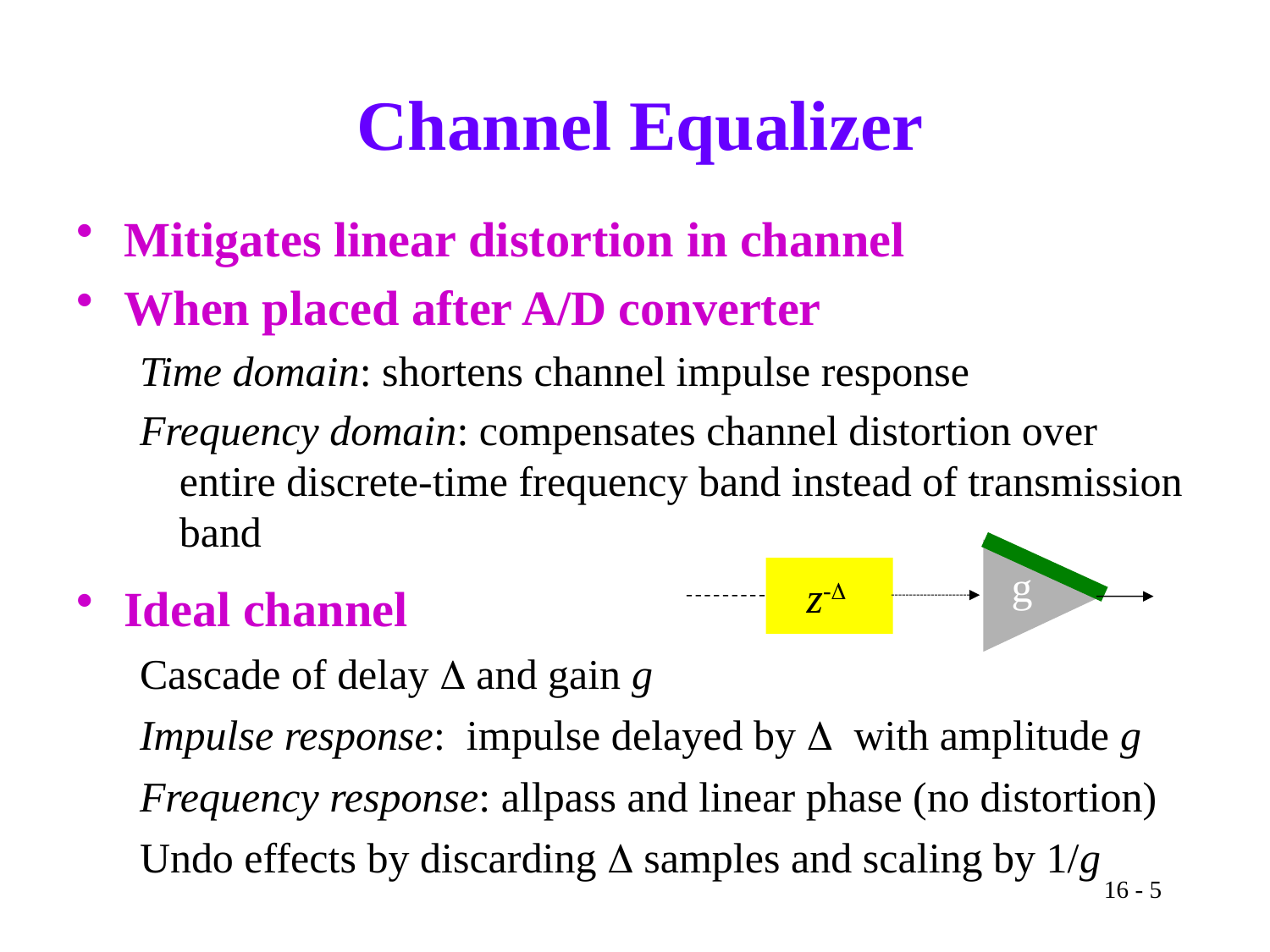

# Channel Equalizer
Mitigates linear distortion in channel
When placed after A/D converter
Time domain: shortens channel impulse response
Frequency domain: compensates channel distortion over entire discrete-time frequency band instead of transmission band
Ideal channel
Cascade of delay Δ and gain g
Impulse response:  impulse delayed by Δ with amplitude g
Frequency response: allpass and linear phase (no distortion)
Undo effects by discarding Δ samples and scaling by 1/g

g
z-Δ

16 - 5